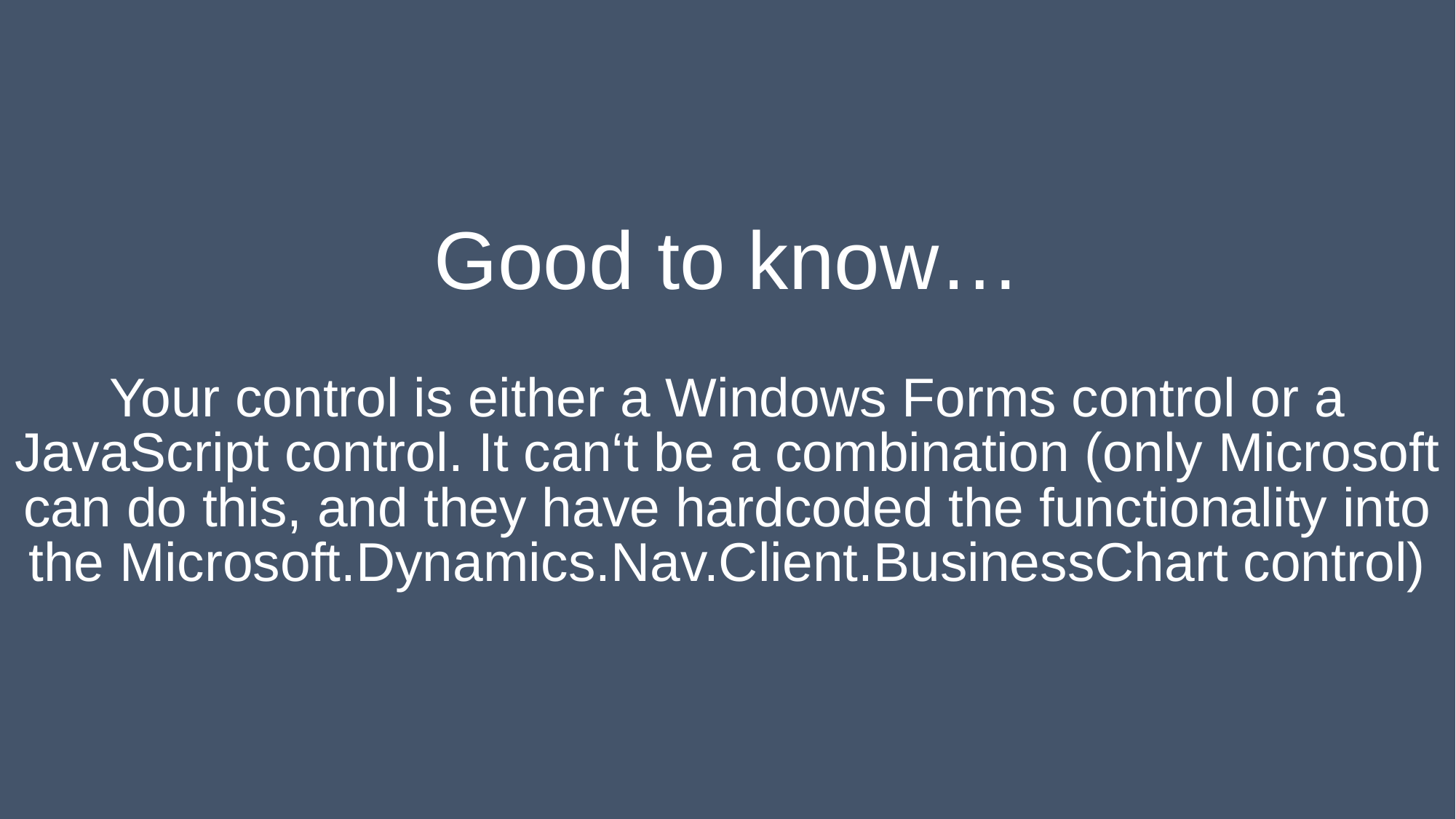

Good to know…
Your control is either a Windows Forms control or a JavaScript control. It can‘t be a combination (only Microsoft can do this, and they have hardcoded the functionality into the Microsoft.Dynamics.Nav.Client.BusinessChart control)